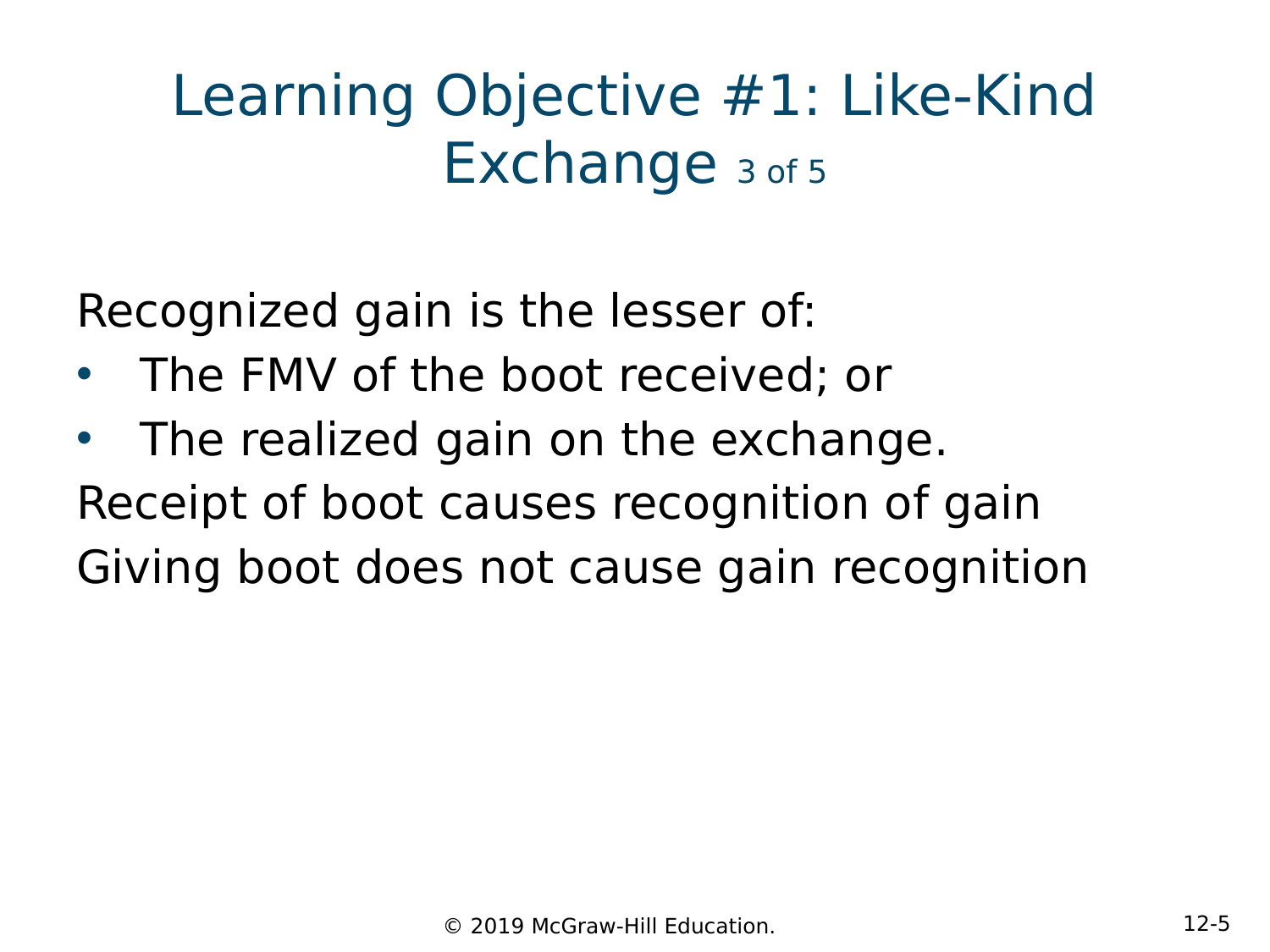

# Learning Objective #1: Like-Kind Exchange 3 of 5
Recognized gain is the lesser of:
The FMV of the boot received; or
The realized gain on the exchange.
Receipt of boot causes recognition of gain
Giving boot does not cause gain recognition